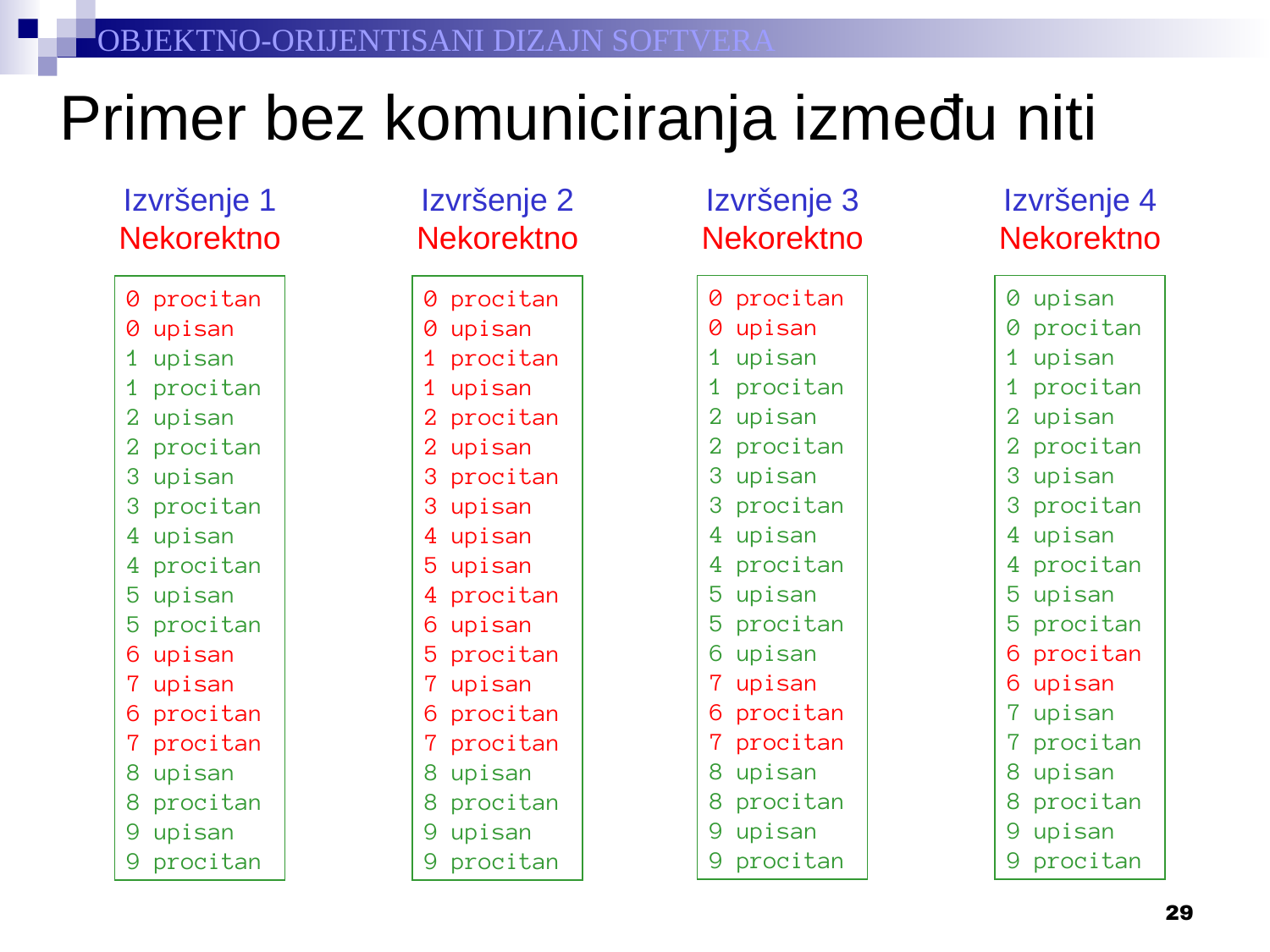

# Primer bez komuniciranja između niti
Izvršenje 1
Nekorektno
Izvršenje 2
Nekorektno
Izvršenje 3
Nekorektno
Izvršenje 4
Nekorektno
0 procitan
0 upisan
1 upisan
1 procitan
2 upisan
2 procitan
3 upisan
3 procitan
4 upisan
4 procitan
5 upisan
5 procitan
6 upisan
7 upisan
6 procitan
7 procitan
8 upisan
8 procitan
9 upisan
9 procitan
0 upisan
0 procitan
1 upisan
1 procitan
2 upisan
2 procitan
3 upisan
3 procitan
4 upisan
4 procitan
5 upisan
5 procitan
6 procitan
6 upisan
7 upisan
7 procitan
8 upisan
8 procitan
9 upisan
9 procitan
0 procitan
0 upisan
1 upisan
1 procitan
2 upisan
2 procitan
3 upisan
3 procitan
4 upisan
4 procitan
5 upisan
5 procitan
6 upisan
7 upisan
6 procitan
7 procitan
8 upisan
8 procitan
9 upisan
9 procitan
0 procitan
0 upisan
1 procitan
1 upisan
2 procitan
2 upisan
3 procitan
3 upisan
4 upisan
5 upisan
4 procitan
6 upisan
5 procitan
7 upisan
6 procitan
7 procitan
8 upisan
8 procitan
9 upisan
9 procitan
29